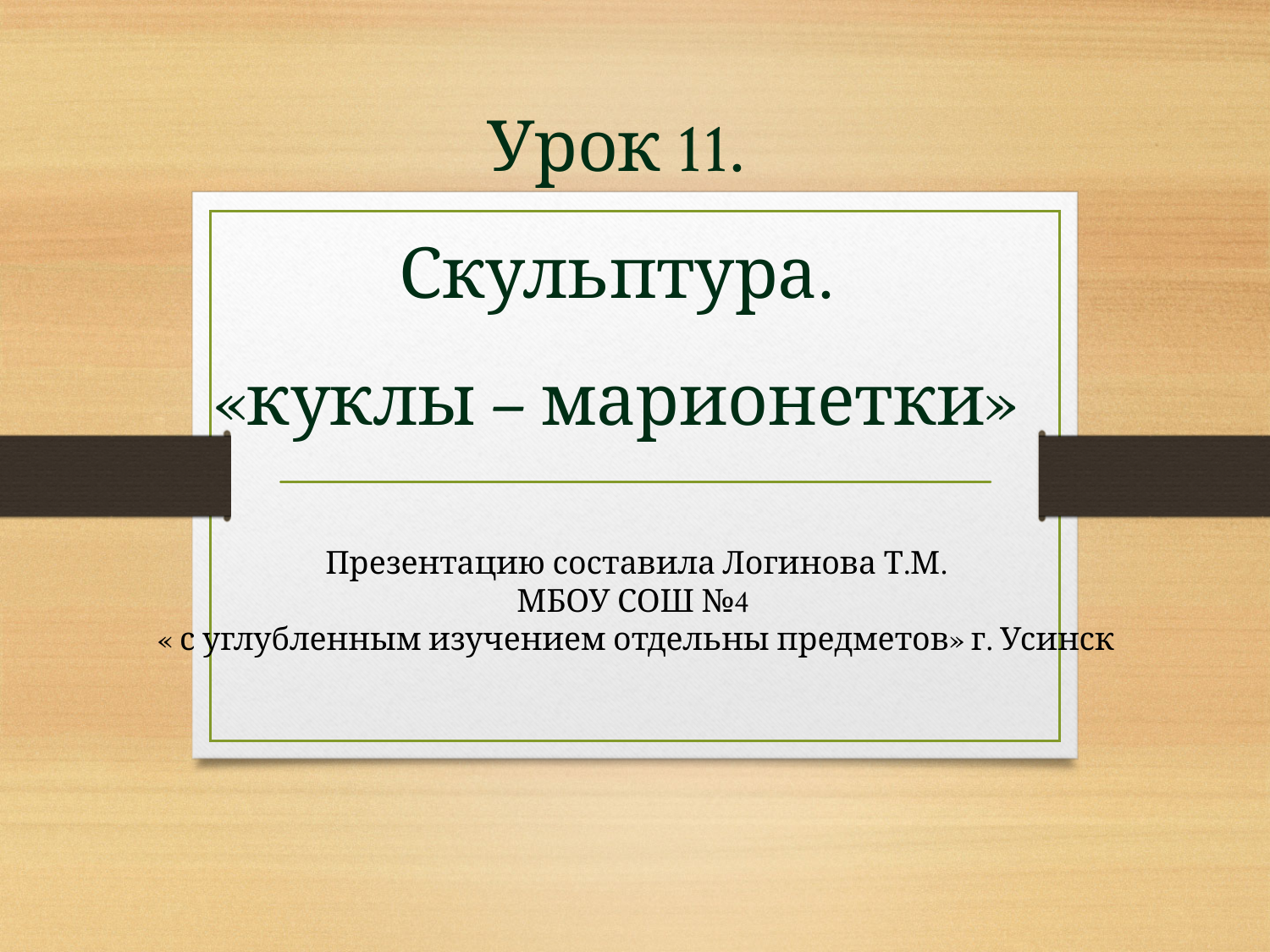

# Урок 11. Скульптура. «куклы – марионетки»
Презентацию составила Логинова Т.М.
МБОУ СОШ №4
« с углубленным изучением отдельны предметов» г. Усинск